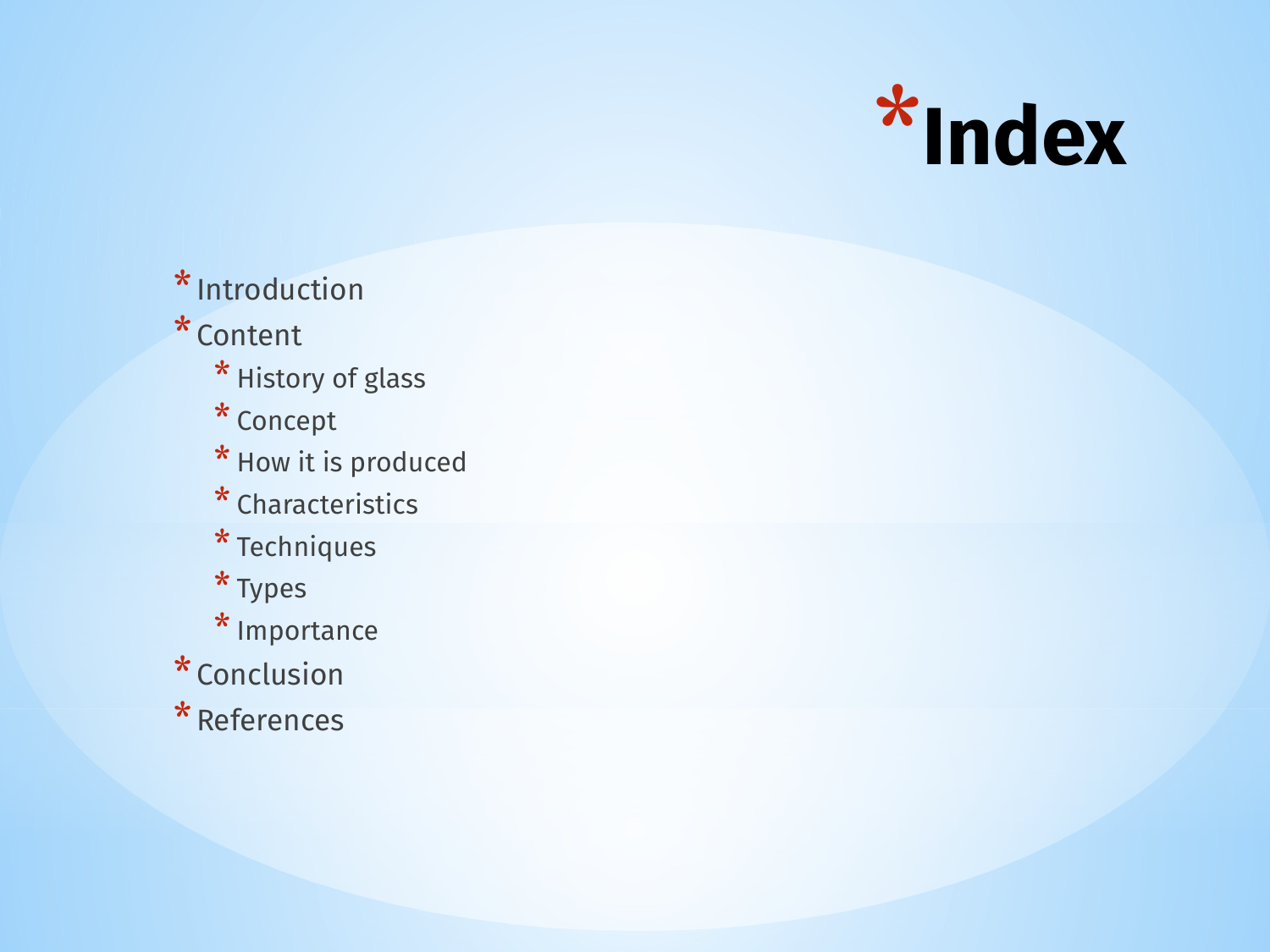

# Index
Introduction
Content
History of glass
Concept
How it is produced
Characteristics
Techniques
Types
Importance
Conclusion
References